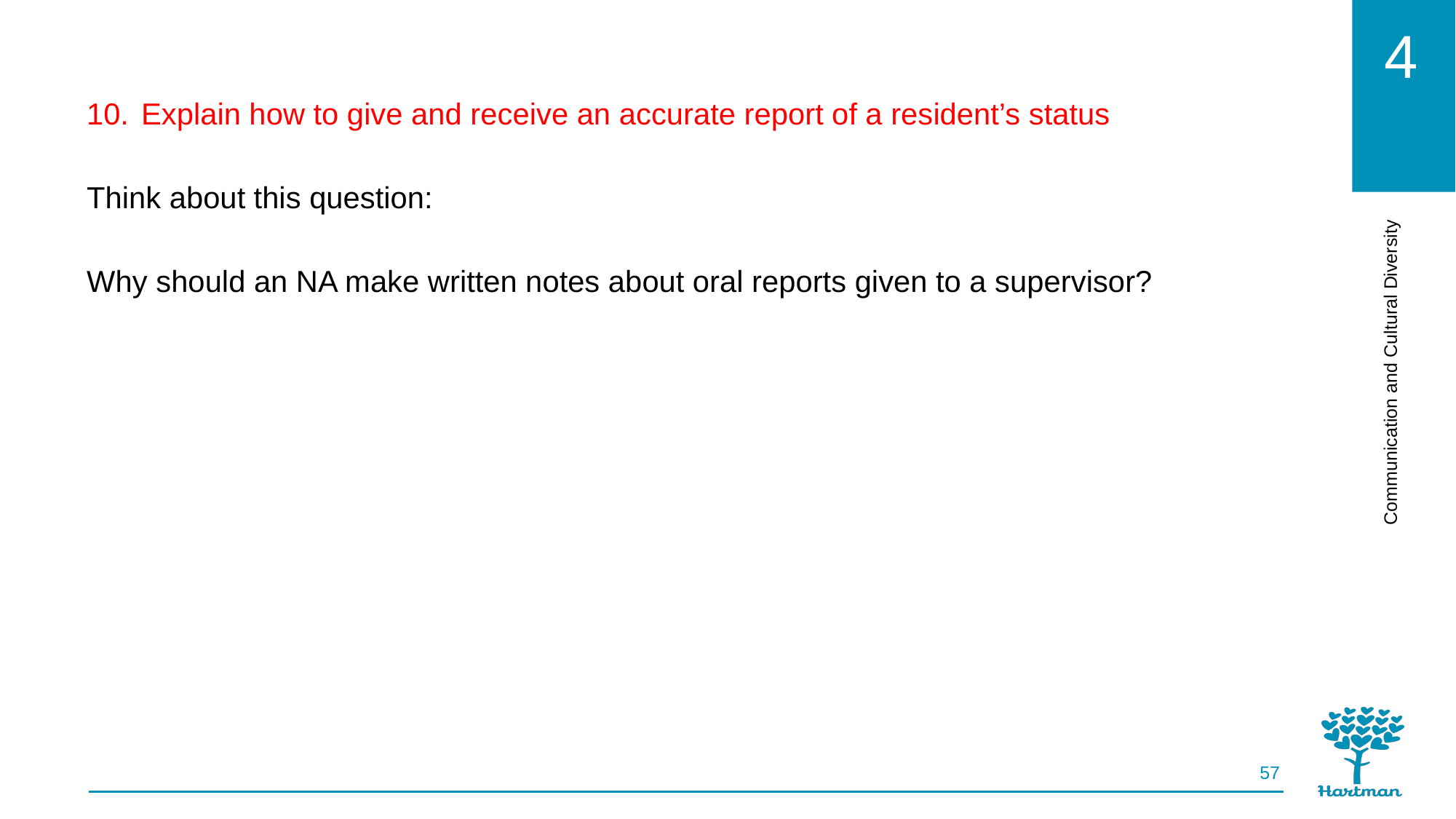

Explain how to give and receive an accurate report of a resident’s status

Think about this question:

Why should an NA make written notes about oral reports given to a supervisor?

57